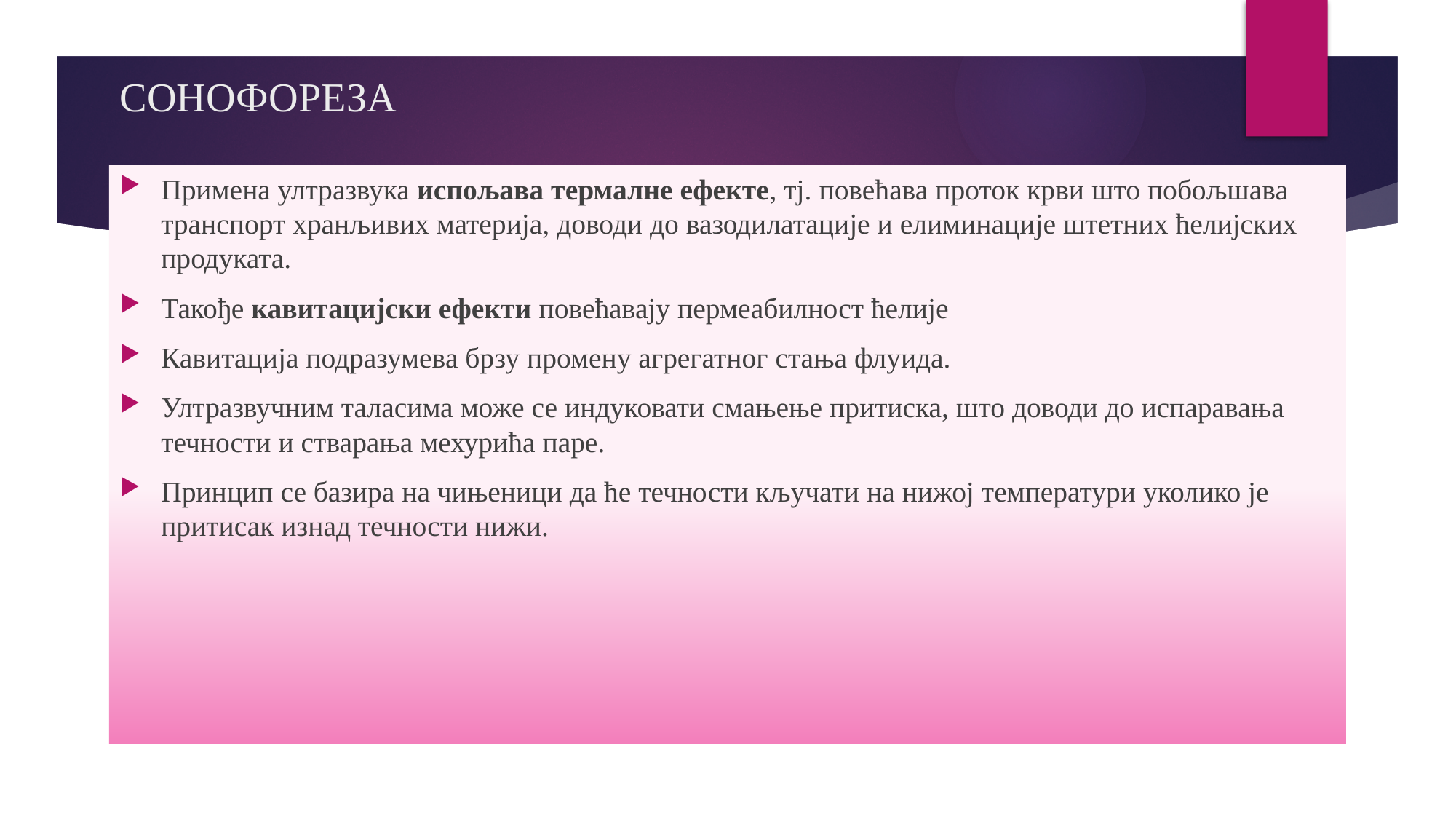

# СОНОФОРЕЗА
Примена ултразвука испољава термалне ефекте, тј. повећава проток крви што побољшава транспорт хранљивих материја, доводи до вазодилатације и елиминације штетних ћелијских продуката.
Такође кавитацијски ефекти повећавају пермеабилност ћелије
Кавитација подразумева брзу промену агрегатног стања флуида.
Ултразвучним таласима може се индуковати смањење притиска, што доводи до испаравања течности и стварања мехурића паре.
Принцип се базира на чињеници да ће течности кључати на нижој температури уколико је притисак изнад течности нижи.